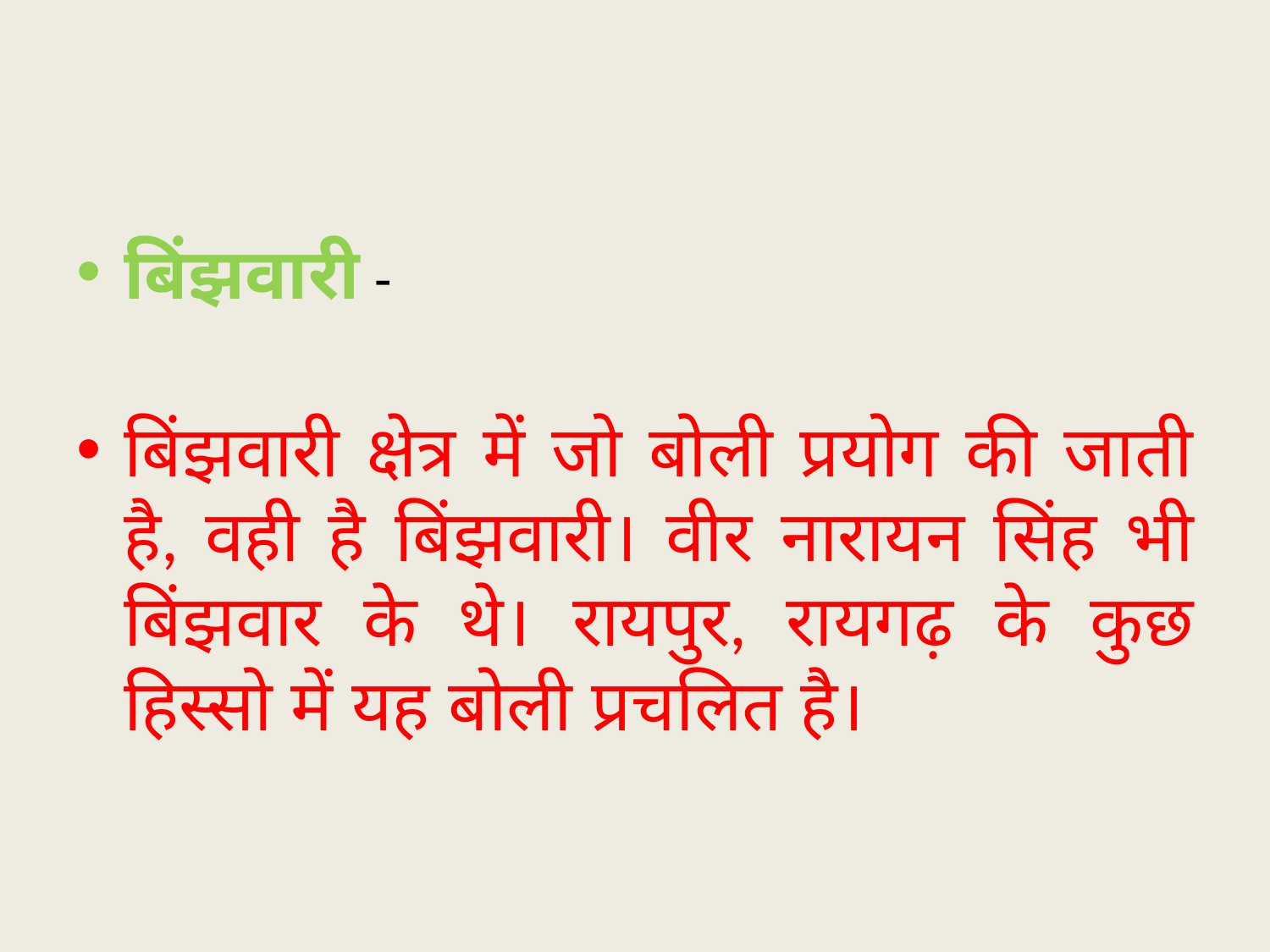

#
बिंझवारी -

बिंझवारी क्षेत्र में जो बोली प्रयोग की जाती है, वही है बिंझवारी। वीर नारायन सिंह भी बिंझवार के थे। रायपुर, रायगढ़ के कुछ हिस्सो में यह बोली प्रचलित है।